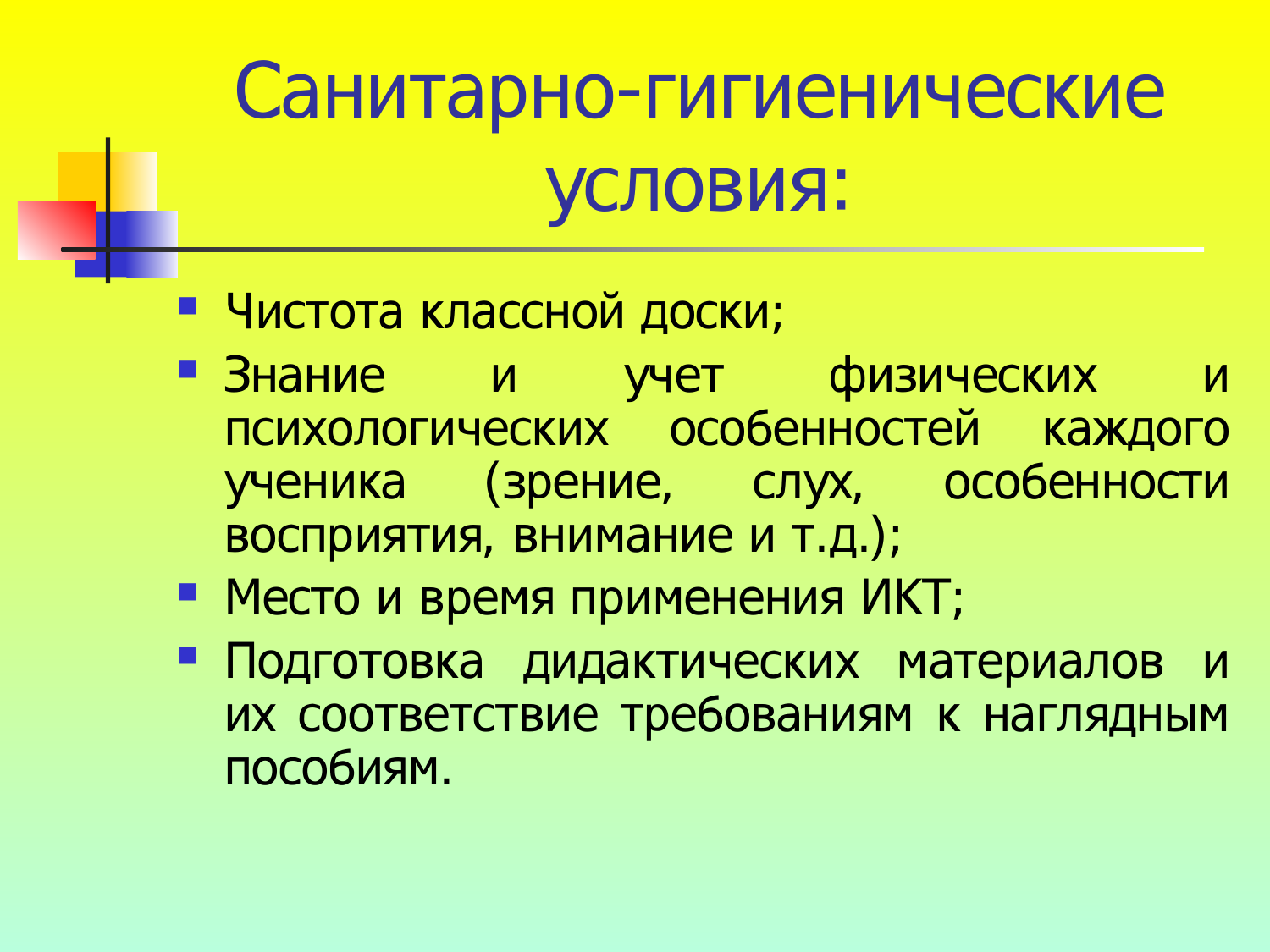

# Санитарно-гигиенические условия:
Чистота классной доски;
Знание и учет физических и психологических особенностей каждого ученика (зрение, слух, особенности восприятия, внимание и т.д.);
Место и время применения ИКТ;
Подготовка дидактических материалов и их соответствие требованиям к наглядным пособиям.